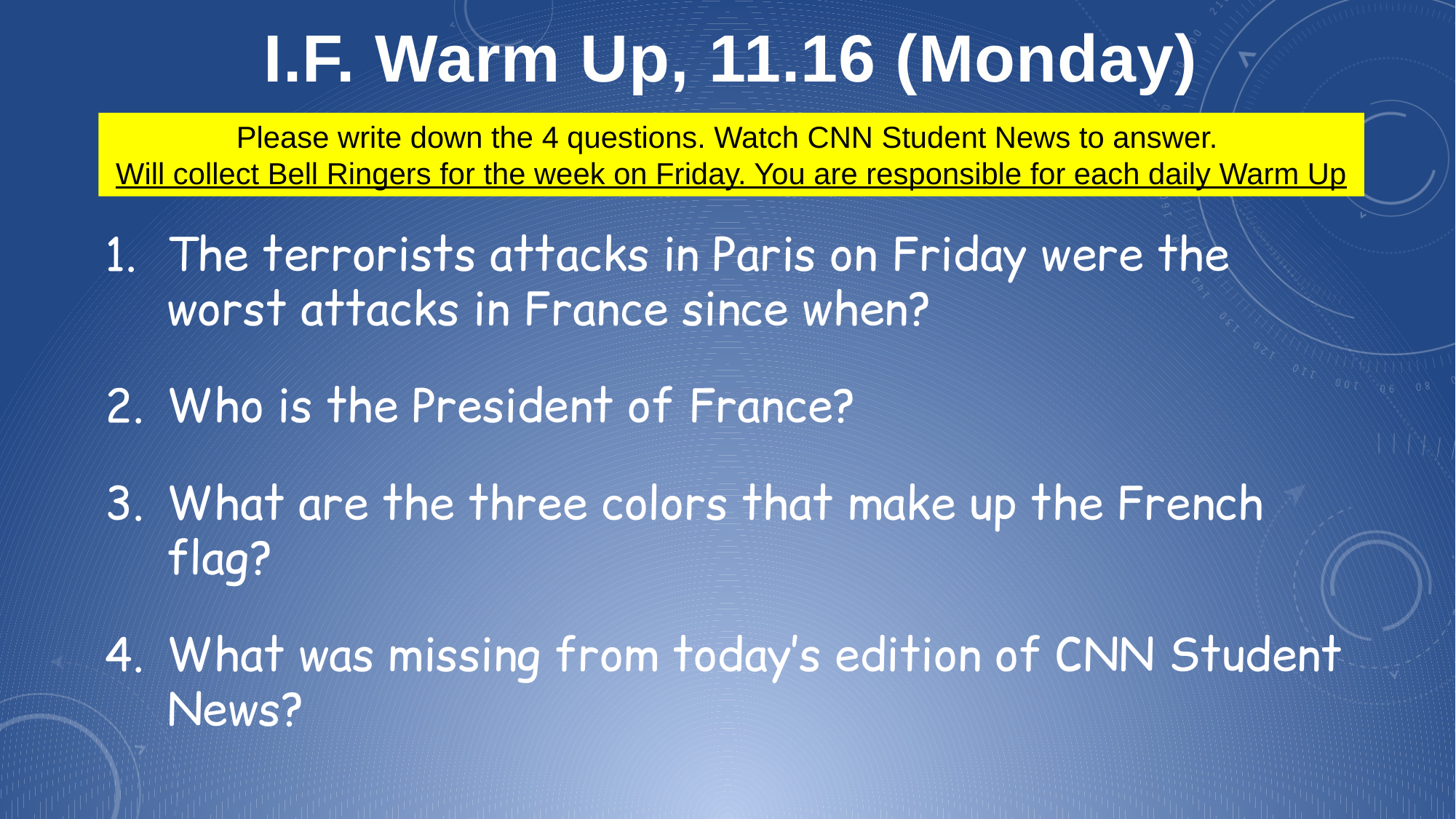

I.F. Warm Up, 11.16 (Monday)
Please write down the 4 questions. Watch CNN Student News to answer.
Will collect Bell Ringers for the week on Friday. You are responsible for each daily Warm Up
The terrorists attacks in Paris on Friday were the worst attacks in France since when?
Who is the President of France?
What are the three colors that make up the French flag?
What was missing from today’s edition of CNN Student News?